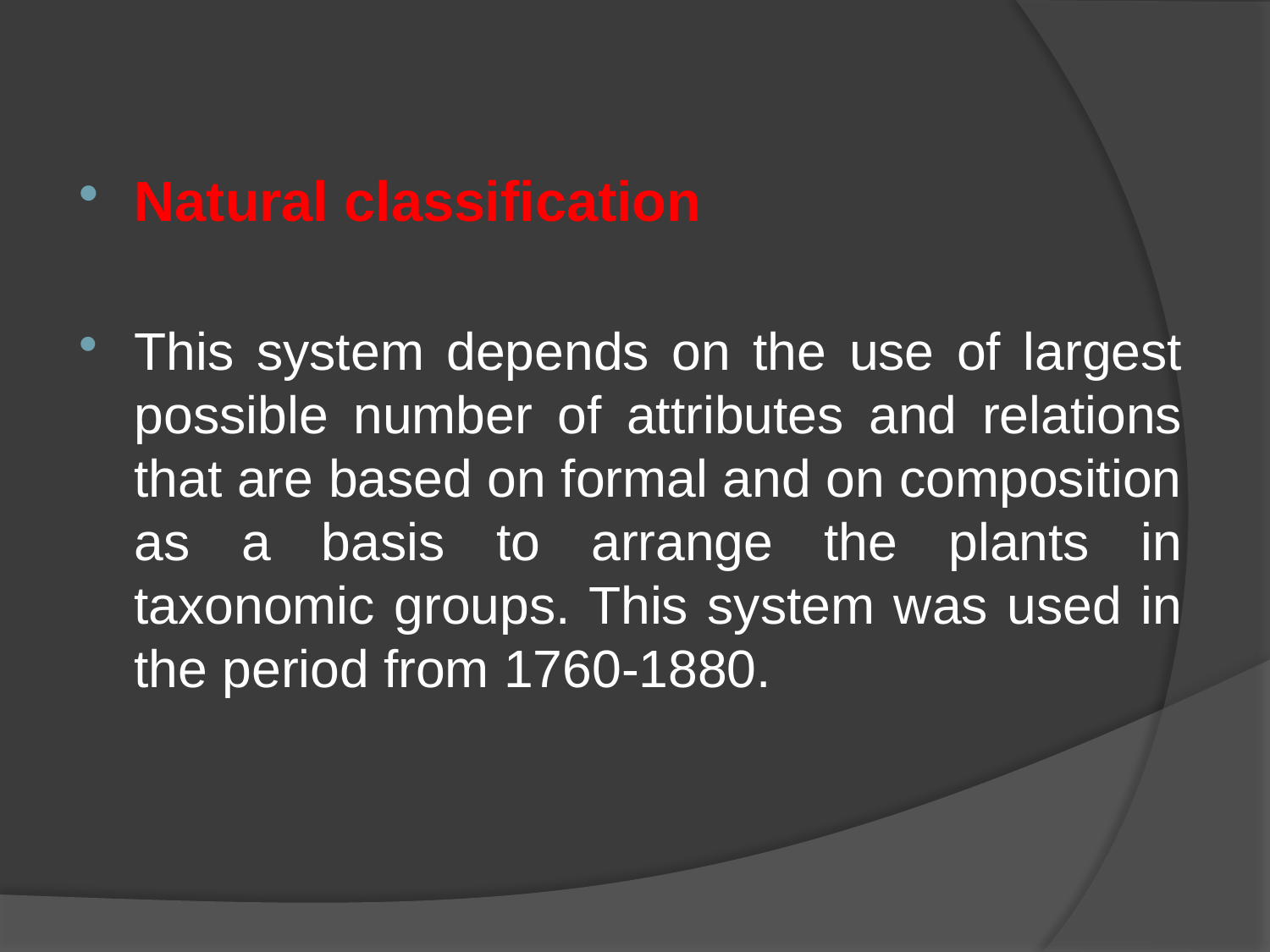

Natural classification

This system depends on the use of largest possible number of attributes and relations that are based on formal and on composition as a basis to arrange the plants in taxonomic groups. This system was used in the period from 1760-1880.